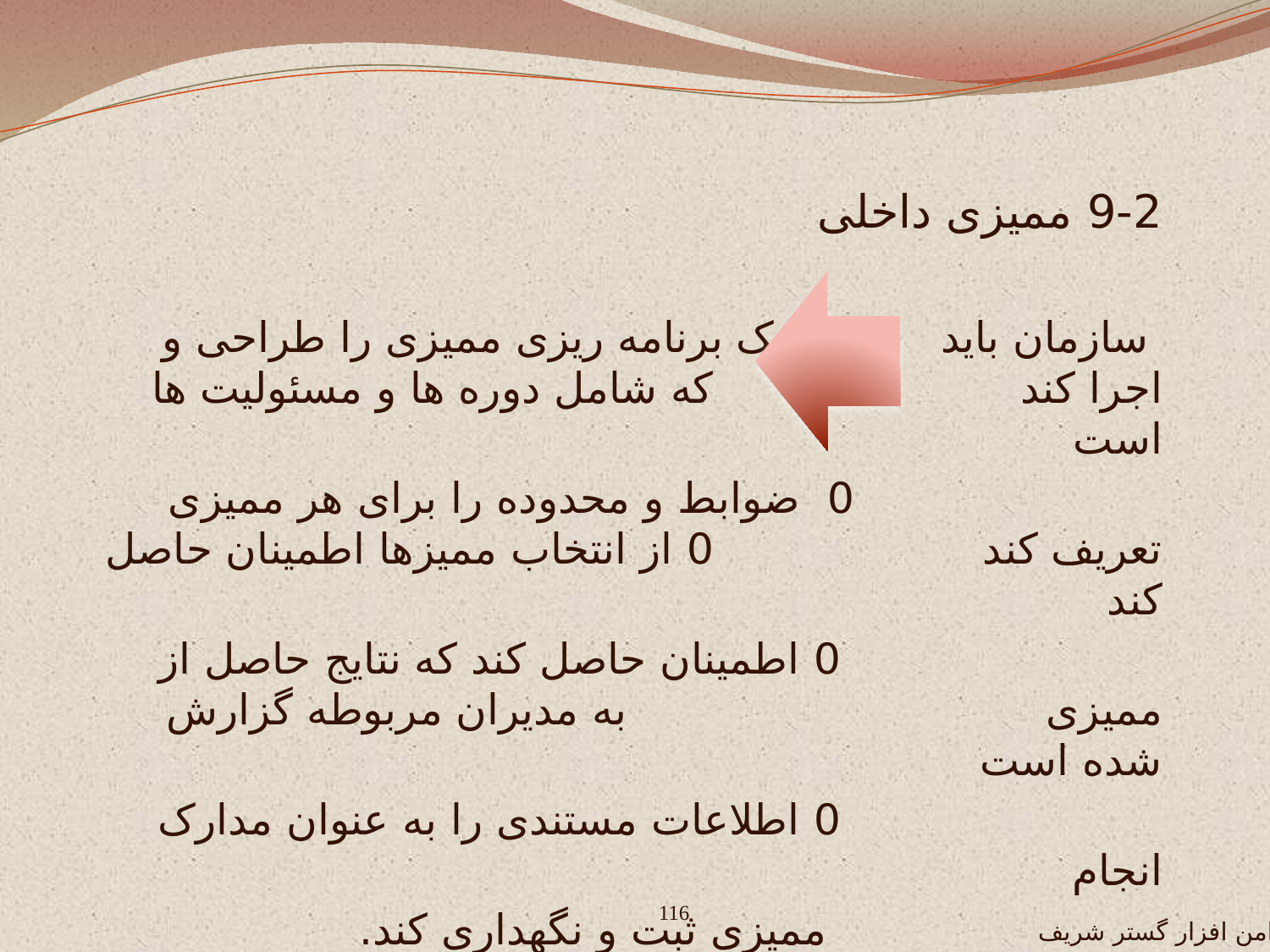

9-2 ممیزی داخلی

 سازمان باید 		      0 یک برنامه ریزی ممیزی را طراحی و اجرا کند			     که شامل دوره ها و مسئولیت ها است
			    0  ضوابط و محدوده را برای هر ممیزی تعریف کند			     0 از انتخاب ممیزها اطمینان حاصل کند
			     0 اطمینان حاصل کند که نتایج حاصل از ممیزی      				  به مدیران مربوطه گزارش شده است
			     0 اطلاعات مستندی را به عنوان مدارک انجام
			      ممیزی ثبت و نگهداری کند.